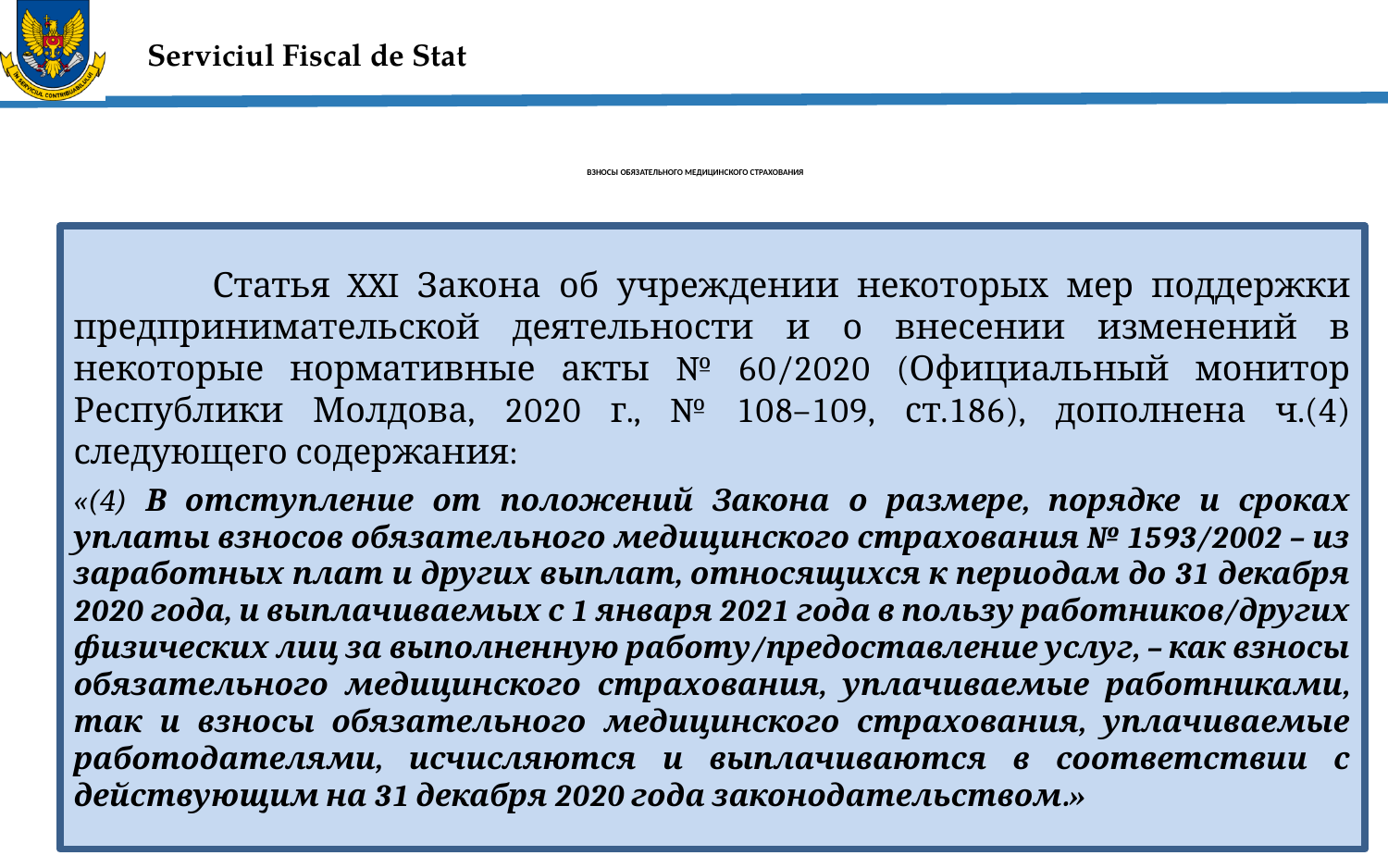

# ВЗНОСЫ ОБЯЗАТЕЛЬНОГО МЕДИЦИНСКОГО СТРАХОВАНИЯ
	Статья XXI Закона об учреждении некоторых мер поддержки предпринимательской деятельности и о внесении изменений в некоторые нормативные акты № 60/2020 (Официальный монитор Республики Молдова, 2020 г., № 108–109, ст.186), дополнена ч.(4) следующего содержания:

«(4) В отступление от положений Закона о размере, порядке и сроках уплаты взносов обязательного медицинского страхования № 1593/2002 – из заработных плат и других выплат, относящихся к периодам до 31 декабря 2020 года, и выплачиваемых с 1 января 2021 года в пользу работников/других физических лиц за выполненную работу/предоставление услуг, – как взносы обязательного медицинского страхования, уплачиваемые работниками, так и взносы обязательного медицинского страхования, уплачиваемые работодателями, исчисляются и выплачиваются в соответствии с действующим на 31 декабря 2020 года законодательством.»
16